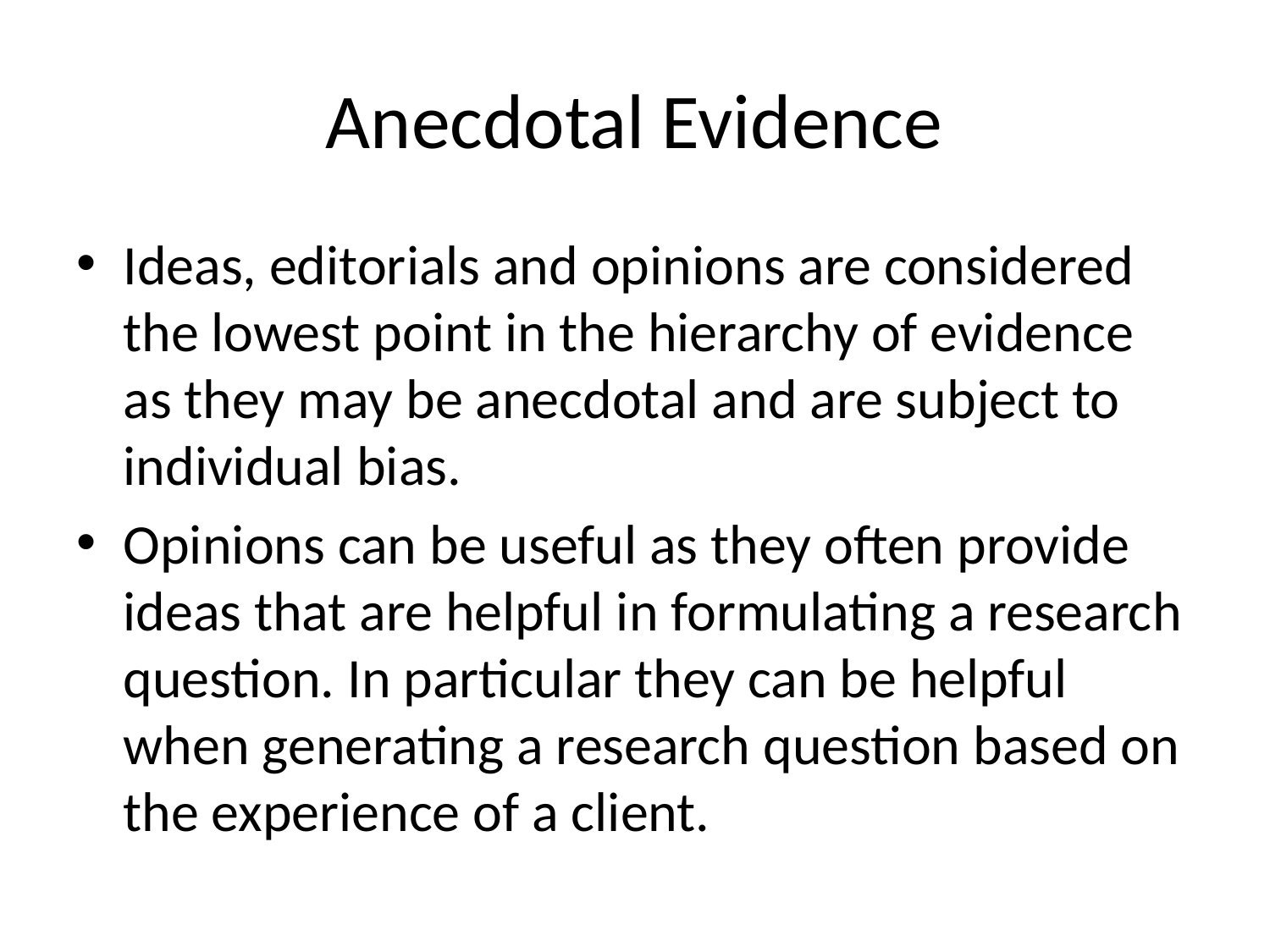

# Anecdotal Evidence
Ideas, editorials and opinions are considered the lowest point in the hierarchy of evidence as they may be anecdotal and are subject to individual bias.
Opinions can be useful as they often provide ideas that are helpful in formulating a research question. In particular they can be helpful when generating a research question based on the experience of a client.